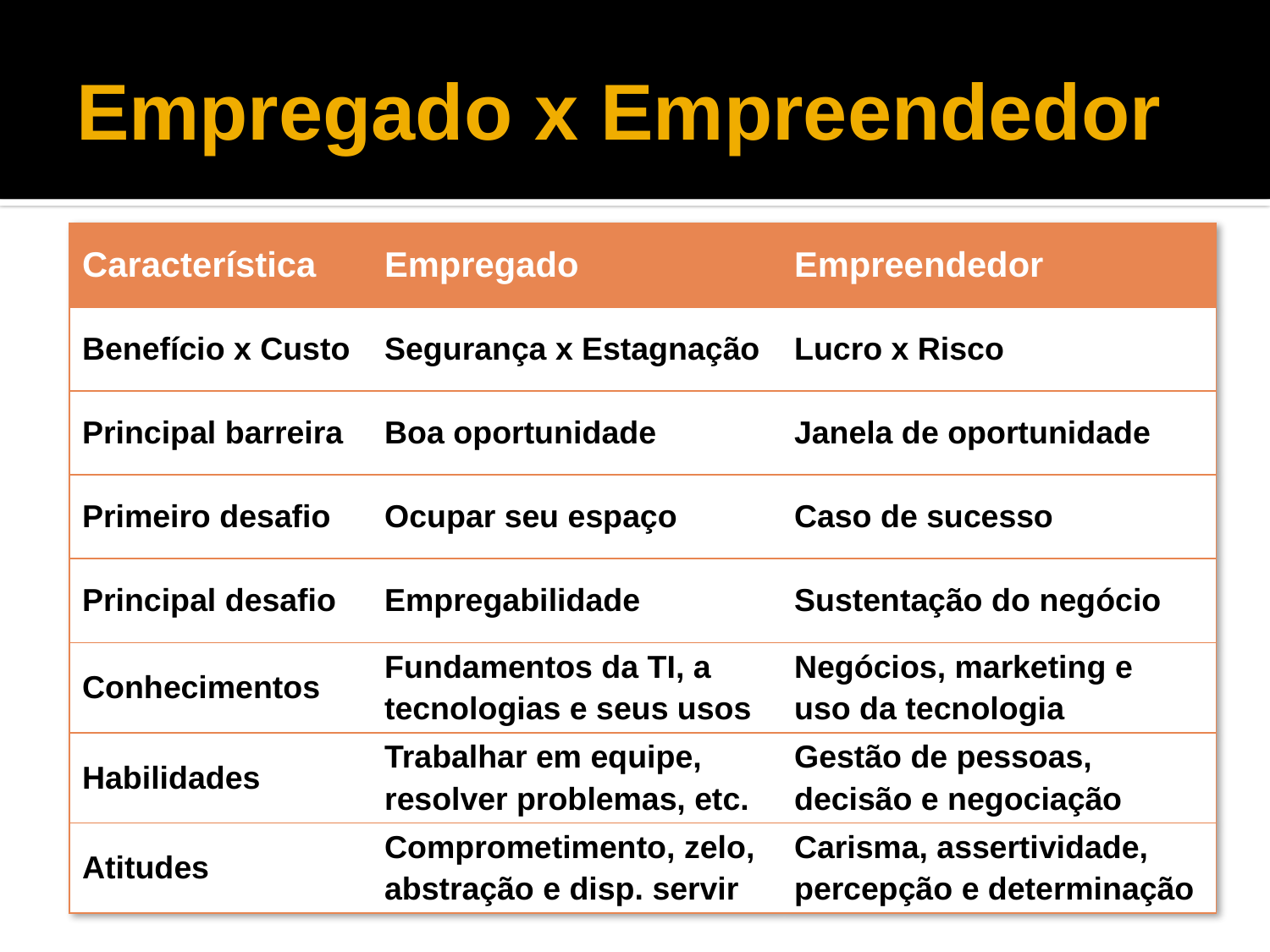

# Empregado x Empreendedor
| Característica | Empregado | Empreendedor |
| --- | --- | --- |
| Benefício x Custo | Segurança x Estagnação | Lucro x Risco |
| Principal barreira | Boa oportunidade | Janela de oportunidade |
| Primeiro desafio | Ocupar seu espaço | Caso de sucesso |
| Principal desafio | Empregabilidade | Sustentação do negócio |
| Conhecimentos | Fundamentos da TI, a tecnologias e seus usos | Negócios, marketing e uso da tecnologia |
| Habilidades | Trabalhar em equipe, resolver problemas, etc. | Gestão de pessoas, decisão e negociação |
| Atitudes | Comprometimento, zelo, abstração e disp. servir | Carisma, assertividade, percepção e determinação |